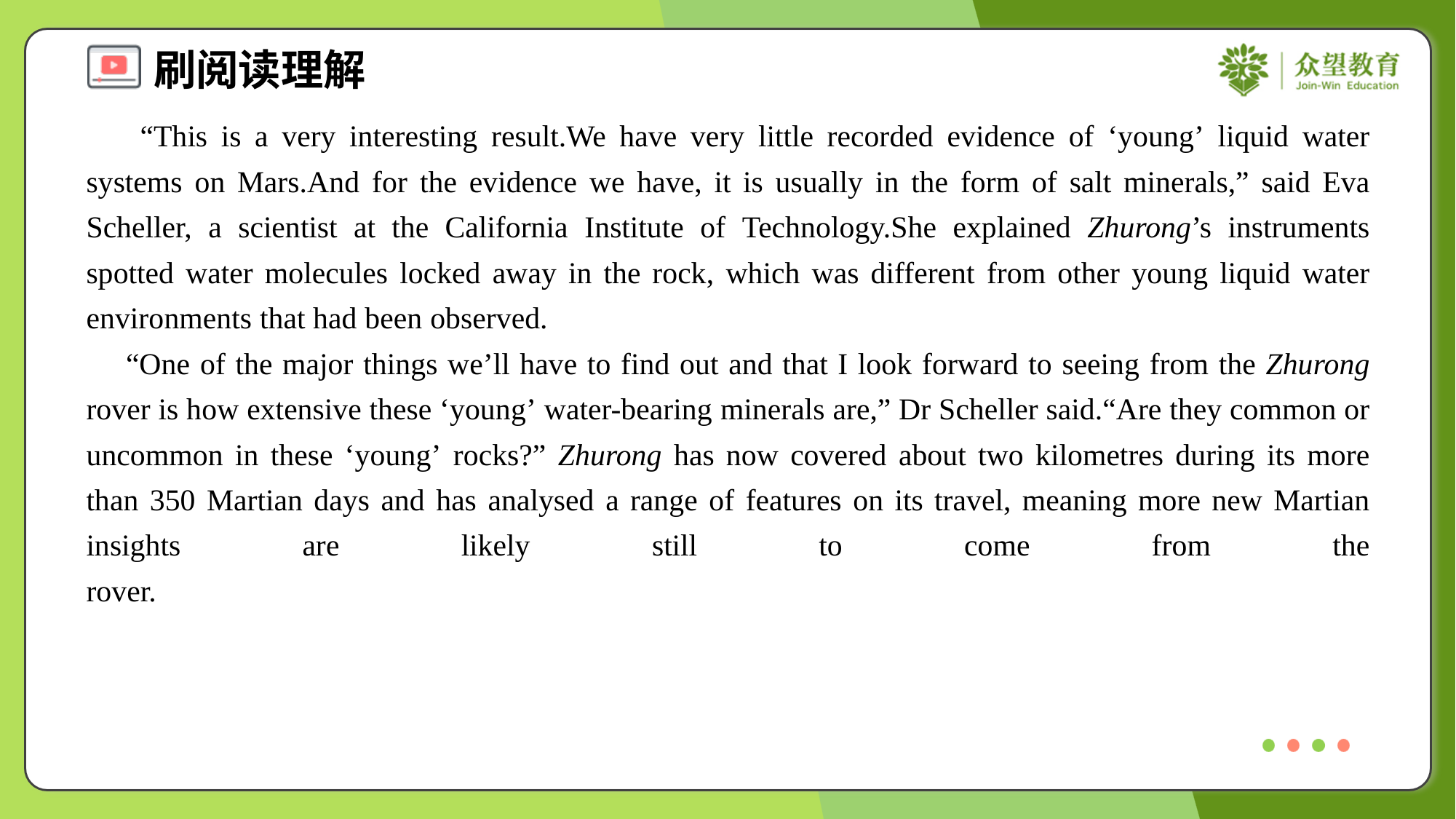

“This is a very interesting result.We have very little recorded evidence of ‘young’ liquid water systems on Mars.And for the evidence we have, it is usually in the form of salt minerals,” said Eva Scheller, a scientist at the California Institute of Technology.She explained Zhurong’s instruments spotted water molecules locked away in the rock, which was different from other young liquid water environments that had been observed.
    “One of the major things we’ll have to find out and that I look forward to seeing from the Zhurong rover is how extensive these ‘young’ water-bearing minerals are,” Dr Scheller said.“Are they common or uncommon in these ‘young’ rocks?” Zhurong has now covered about two kilometres during its more than 350 Martian days and has analysed a range of features on its travel, meaning more new Martian insights are likely still to come from the rover.#1.4